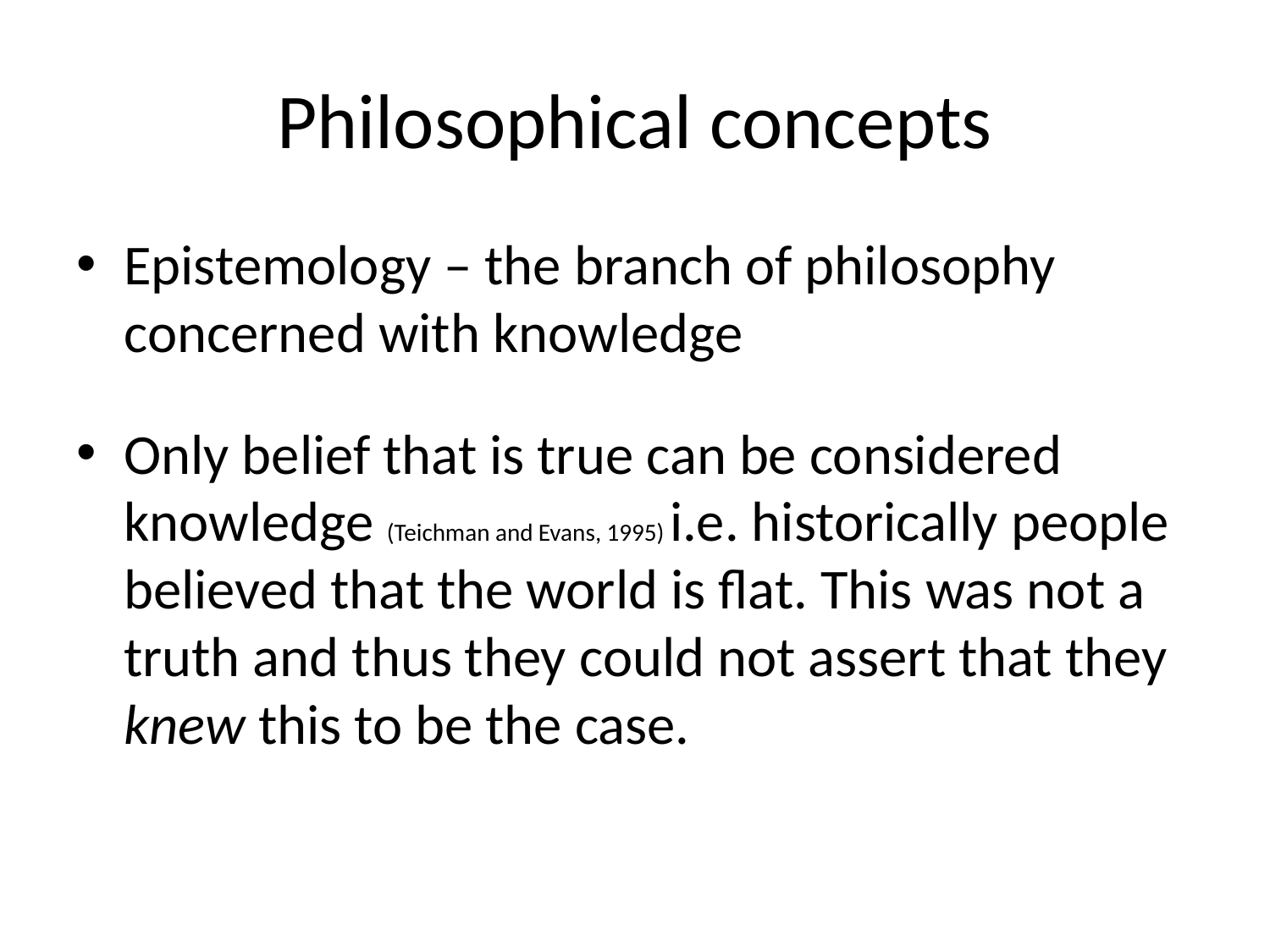

# Philosophical concepts
Epistemology – the branch of philosophy concerned with knowledge
Only belief that is true can be considered knowledge (Teichman and Evans, 1995) i.e. historically people believed that the world is flat. This was not a truth and thus they could not assert that they knew this to be the case.